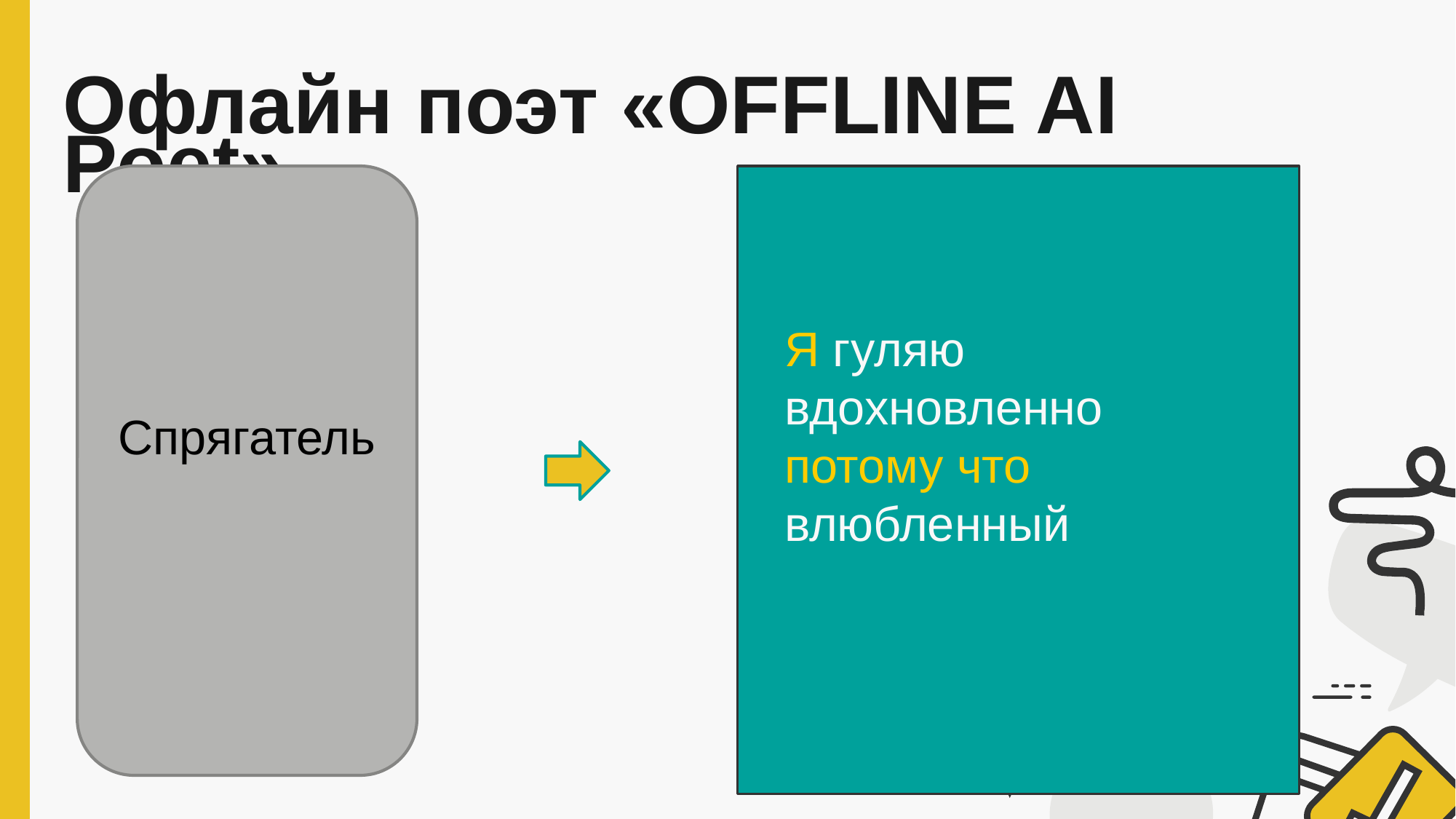

Офлайн поэт «OFFLINE AI Poet»

Я гуляю вдохновленно потому что влюбленный
Спрягатель